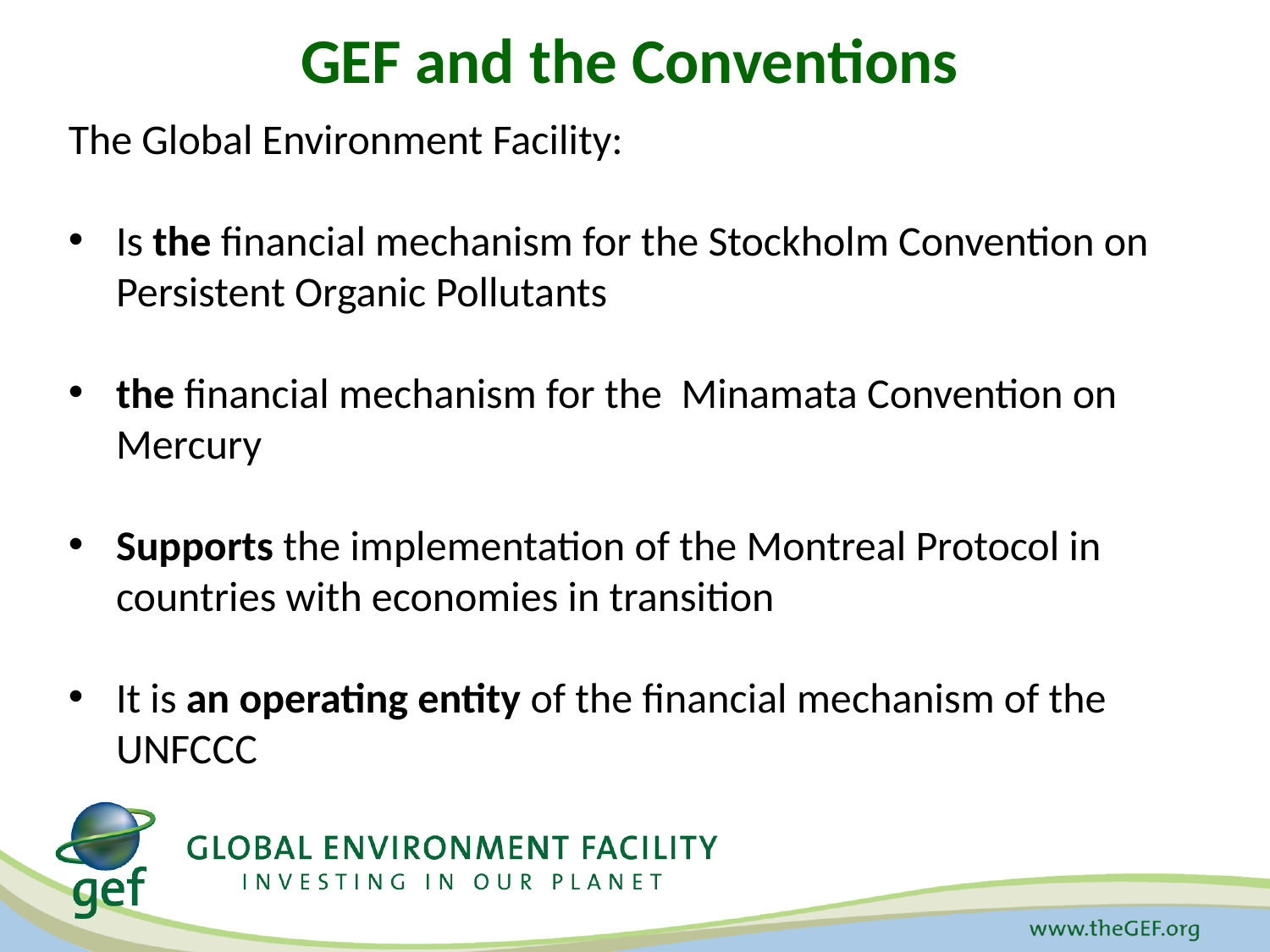

# GEF and the Conventions
The Global Environment Facility:

Is the financial mechanism for the Stockholm Convention on Persistent Organic Pollutants

the financial mechanism for the  Minamata Convention on Mercury

Supports the implementation of the Montreal Protocol in countries with economies in transition
It is an operating entity of the financial mechanism of the UNFCCC